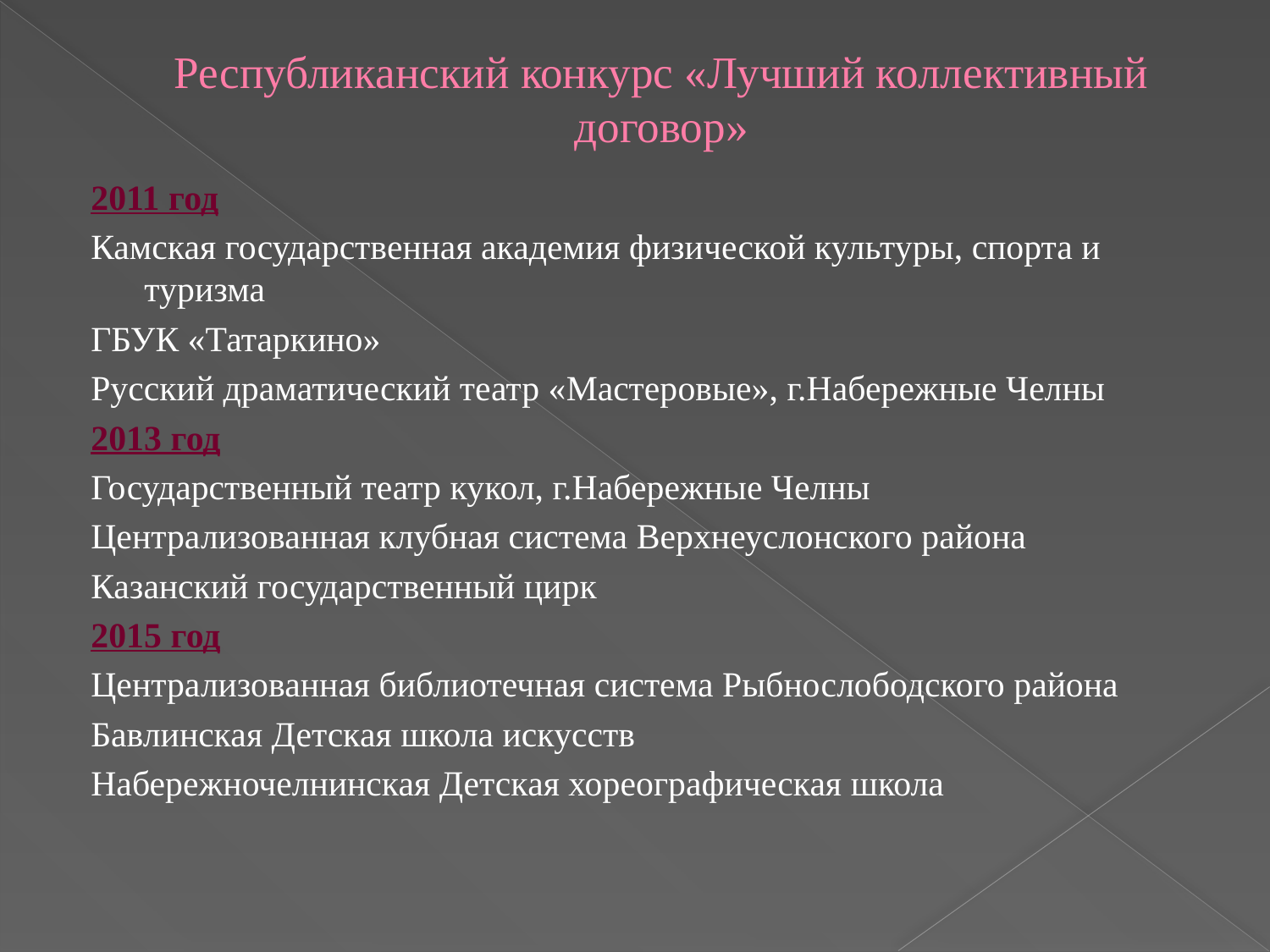

# Республиканский конкурс «Лучший коллективный договор»
2011 год
Камская государственная академия физической культуры, спорта и туризма
ГБУК «Татаркино»
Русский драматический театр «Мастеровые», г.Набережные Челны
2013 год
Государственный театр кукол, г.Набережные Челны
Централизованная клубная система Верхнеуслонского района
Казанский государственный цирк
2015 год
Централизованная библиотечная система Рыбнослободского района
Бавлинская Детская школа искусств
Набережночелнинская Детская хореографическая школа